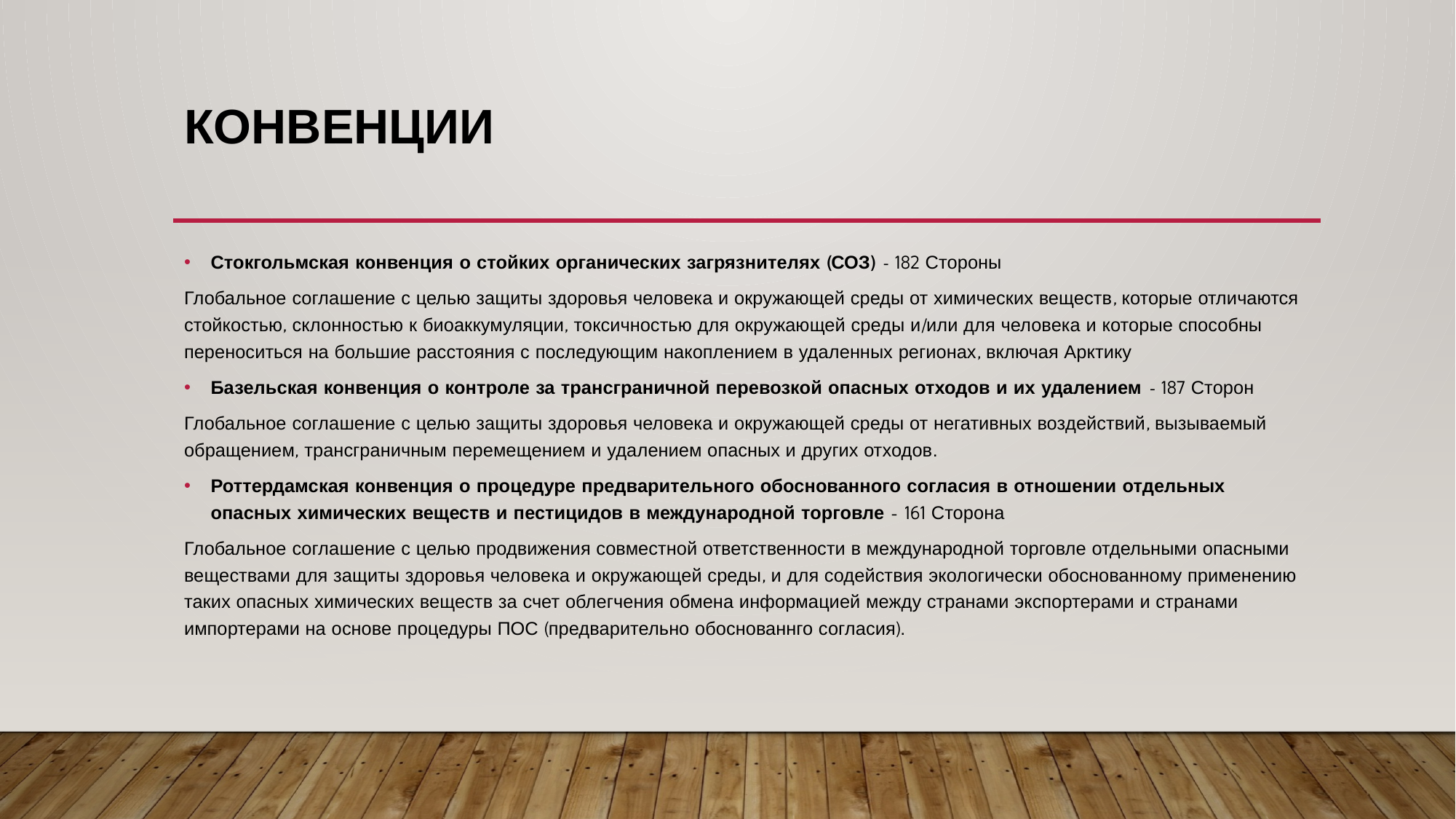

# Конвенции
Стокгольмская конвенция о стойких органических загрязнителях (СОЗ) - 182 Стороны
Глобальное соглашение с целью защиты здоровья человека и окружающей среды от химических веществ, которые отличаются стойкостью, склонностью к биоаккумуляции, токсичностью для окружающей среды и/или для человека и которые способны переноситься на большие расстояния с последующим накоплением в удаленных регионах, включая Арктику
Базельская конвенция о контроле за трансграничной перевозкой опасных отходов и их удалением - 187 Сторон
Глобальное соглашение с целью защиты здоровья человека и окружающей среды от негативных воздействий, вызываемый обращением, трансграничным перемещением и удалением опасных и других отходов.
Роттердамская конвенция о процедуре предварительного обоснованного согласия в отношении отдельных опасных химических веществ и пестицидов в международной торговле - 161 Сторона
Глобальное соглашение с целью продвижения совместной ответственности в международной торговле отдельными опасными веществами для защиты здоровья человека и окружающей среды, и для содействия экологически обоснованному применению таких опасных химических веществ за счет облегчения обмена информацией между странами экспортерами и странами импортерами на основе процедуры ПОС (предварительно обоснованнго согласия).